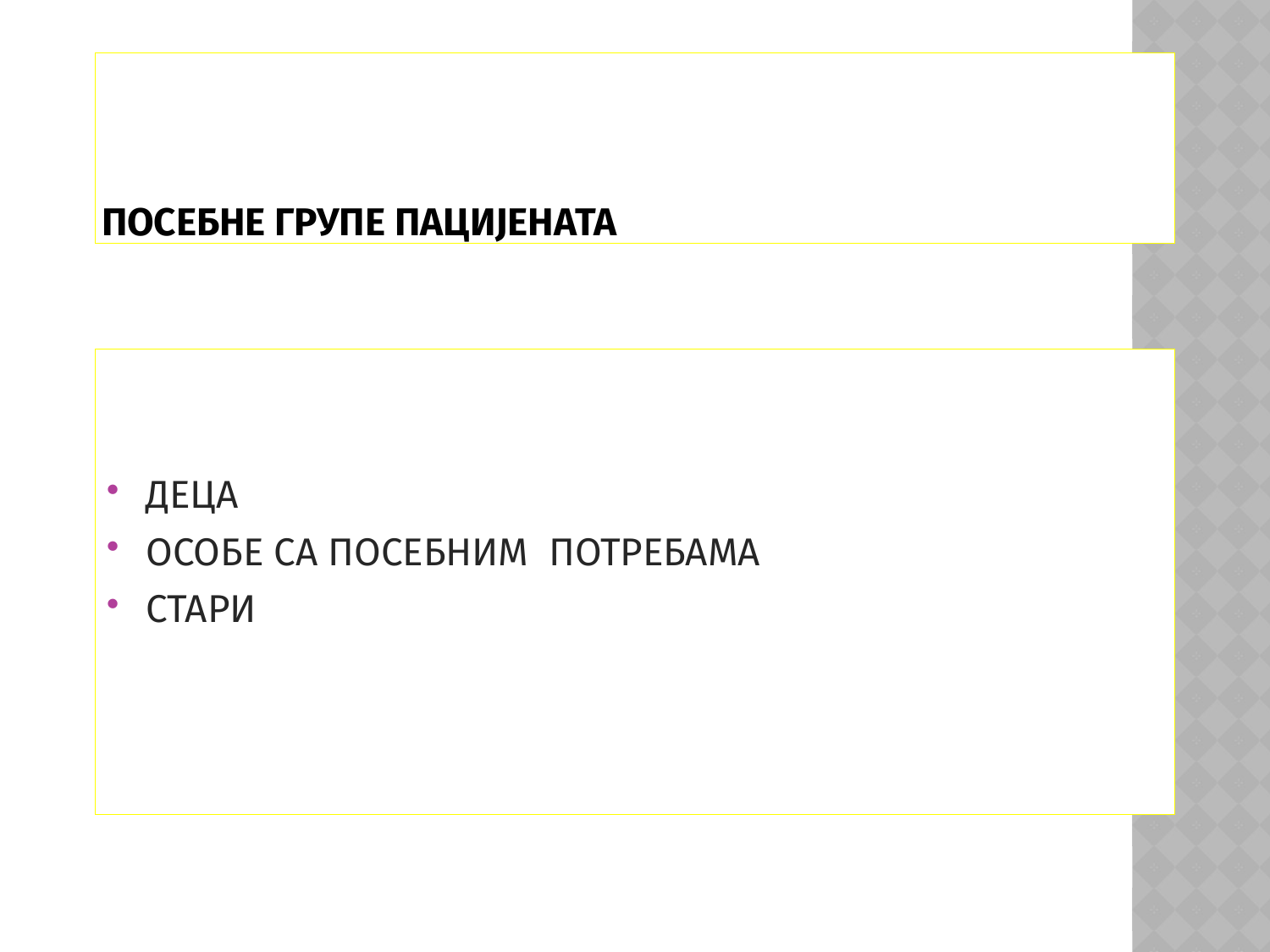

# ПОСЕБНЕ ГРУПЕ ПАЦИЈЕНАТА

ДЕЦА
ОСОБЕ СА ПОСЕБНИМ  ПОТРЕБАМА
СТАРИ